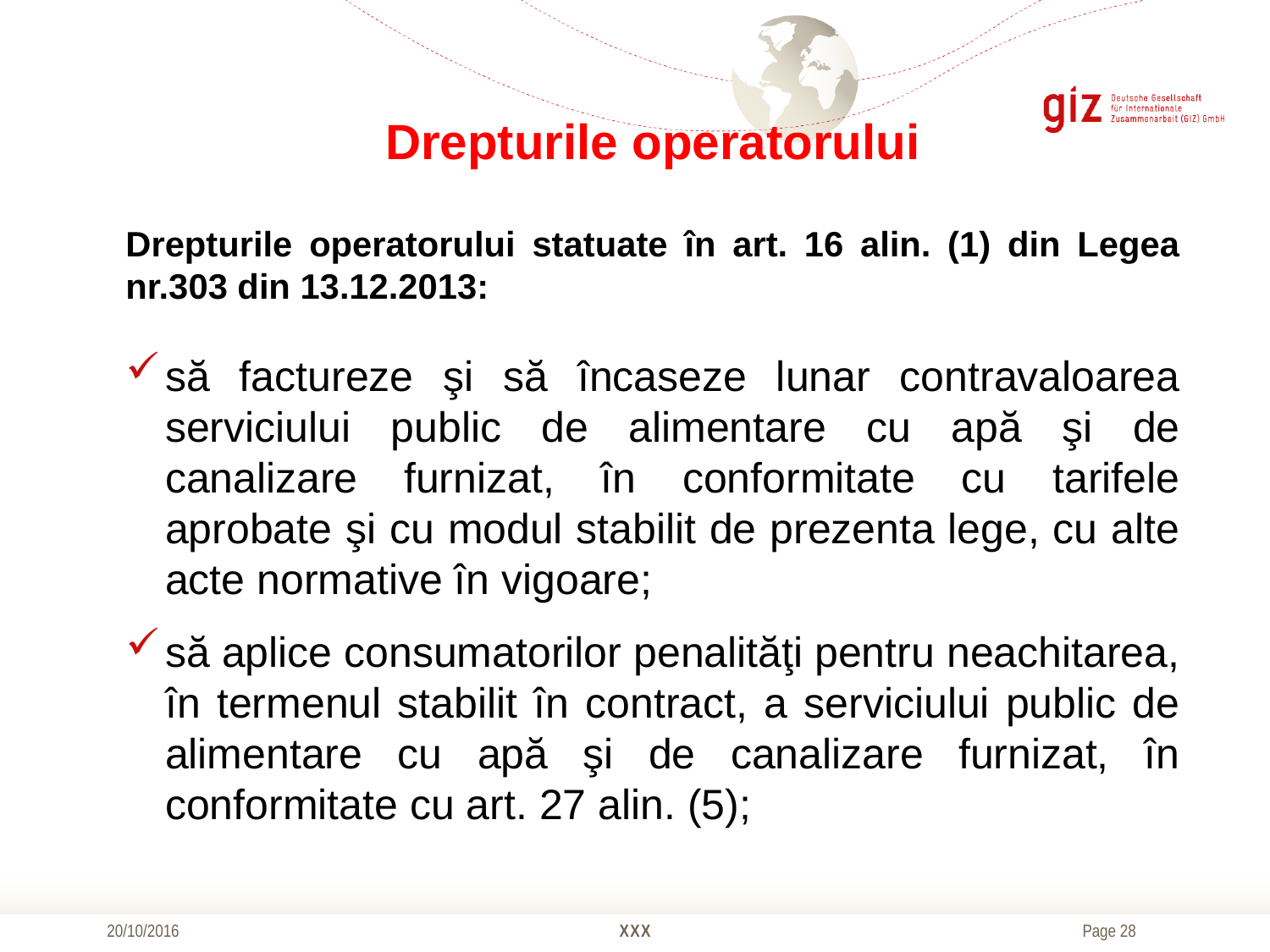

# Drepturile operatorului

Drepturile operatorului statuate în art. 16 alin. (1) din Legea nr.303 din 13.12.2013:

să factureze şi să încaseze lunar contravaloarea serviciului public de alimentare cu apă şi de canalizare furnizat, în conformitate cu tarifele aprobate şi cu modul stabilit de prezenta lege, cu alte acte normative în vigoare;

să aplice consumatorilor penalităţi pentru neachitarea, în termenul stabilit în contract, a serviciului public de alimentare cu apă şi de canalizare furnizat, în conformitate cu art. 27 alin. (5);

20/10/2016
XXX